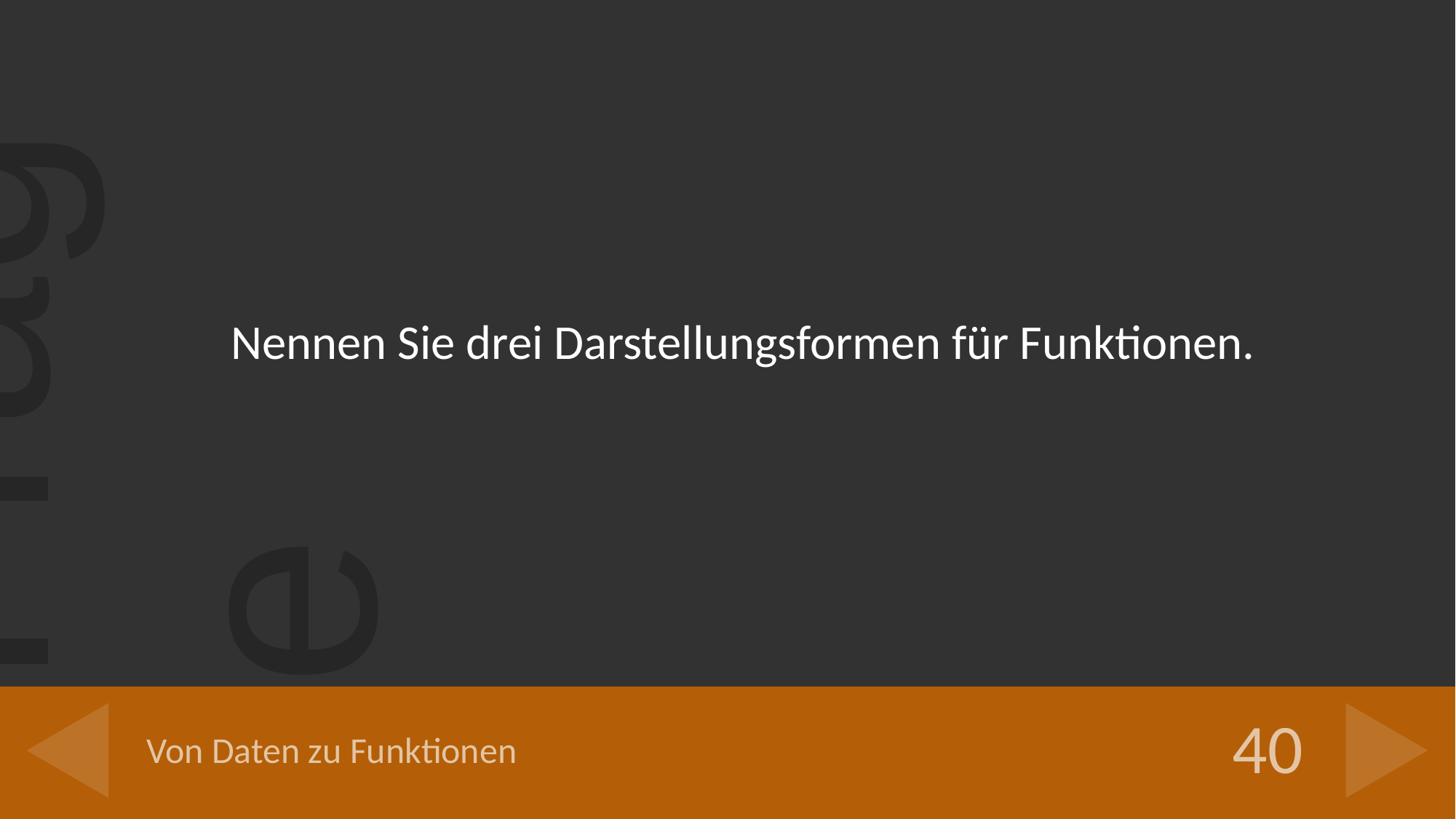

Nennen Sie drei Darstellungsformen für Funktionen.
# Von Daten zu Funktionen
40